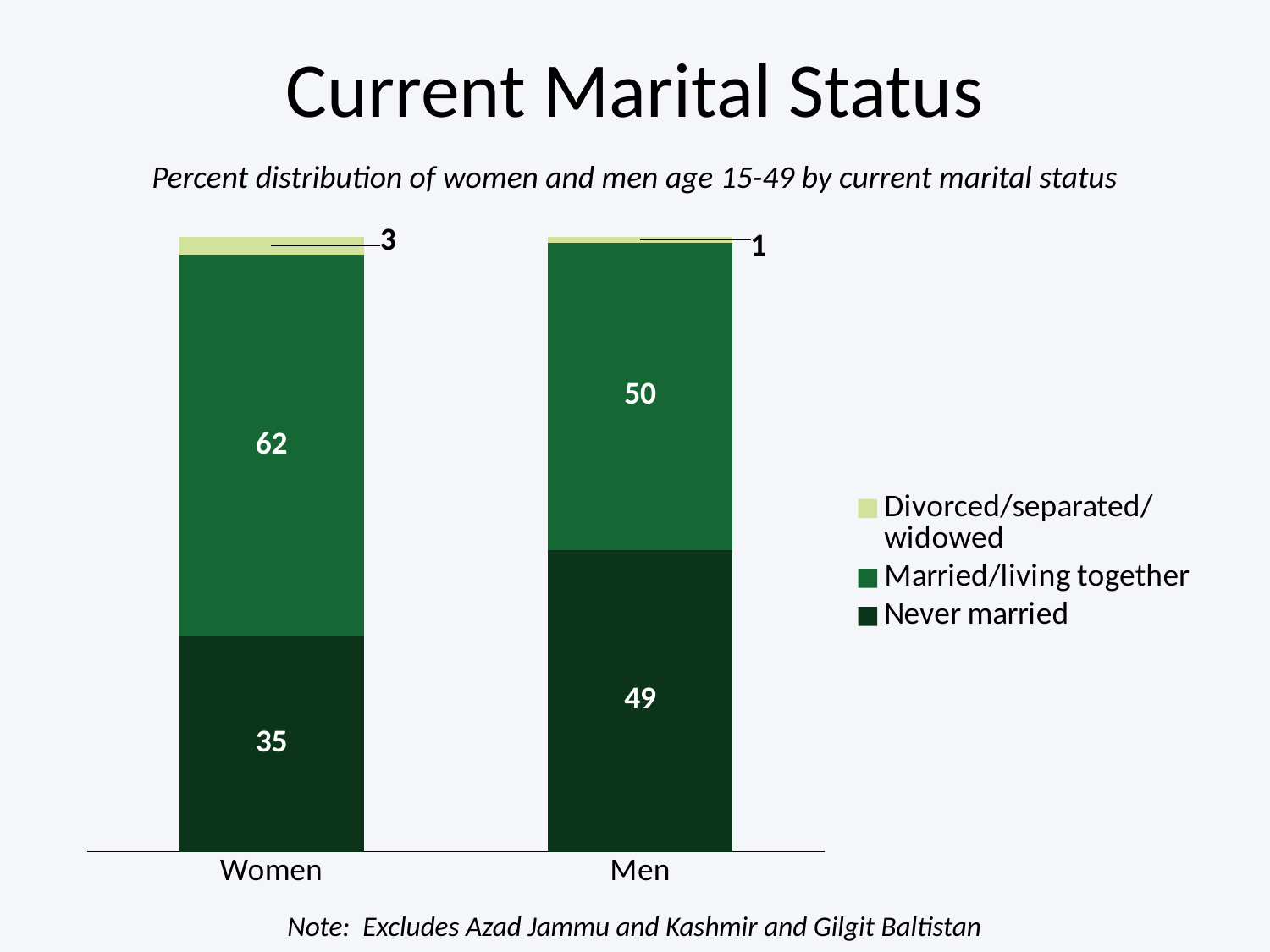

# Current Marital Status
Percent distribution of women and men age 15-49 by current marital status

### Chart

| Category | Never married | Married/living together | Divorced/separated/ widowed |
|---|---|---|---|
| Women | 35.0 | 62.0 | 3.0 |
| Men | 49.0 | 50.0 | 1.0 |
Note:  Excludes Azad Jammu and Kashmir and Gilgit Baltistan